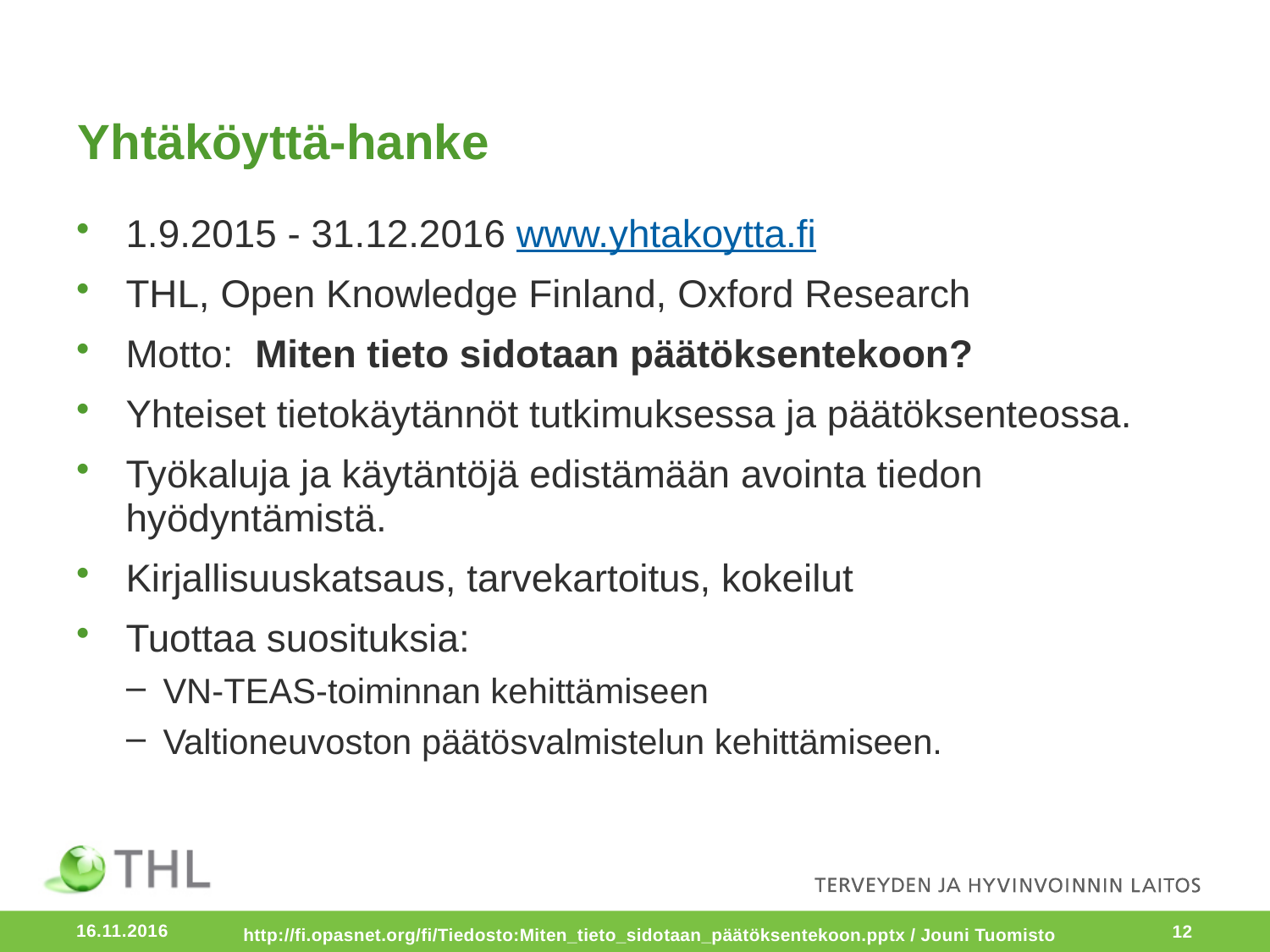

# Yhtäköyttä-hanke
1.9.2015 - 31.12.2016 www.yhtakoytta.fi
THL, Open Knowledge Finland, Oxford Research
Motto:  Miten tieto sidotaan päätöksentekoon?
Yhteiset tietokäytännöt tutkimuksessa ja päätöksenteossa.
Työkaluja ja käytäntöjä edistämään avointa tiedon hyödyntämistä.
Kirjallisuuskatsaus, tarvekartoitus, kokeilut
Tuottaa suosituksia:
VN-TEAS-toiminnan kehittämiseen
Valtioneuvoston päätösvalmistelun kehittämiseen.
16.11.2016
http://fi.opasnet.org/fi/Tiedosto:Miten_tieto_sidotaan_päätöksentekoon.pptx / Jouni Tuomisto
12